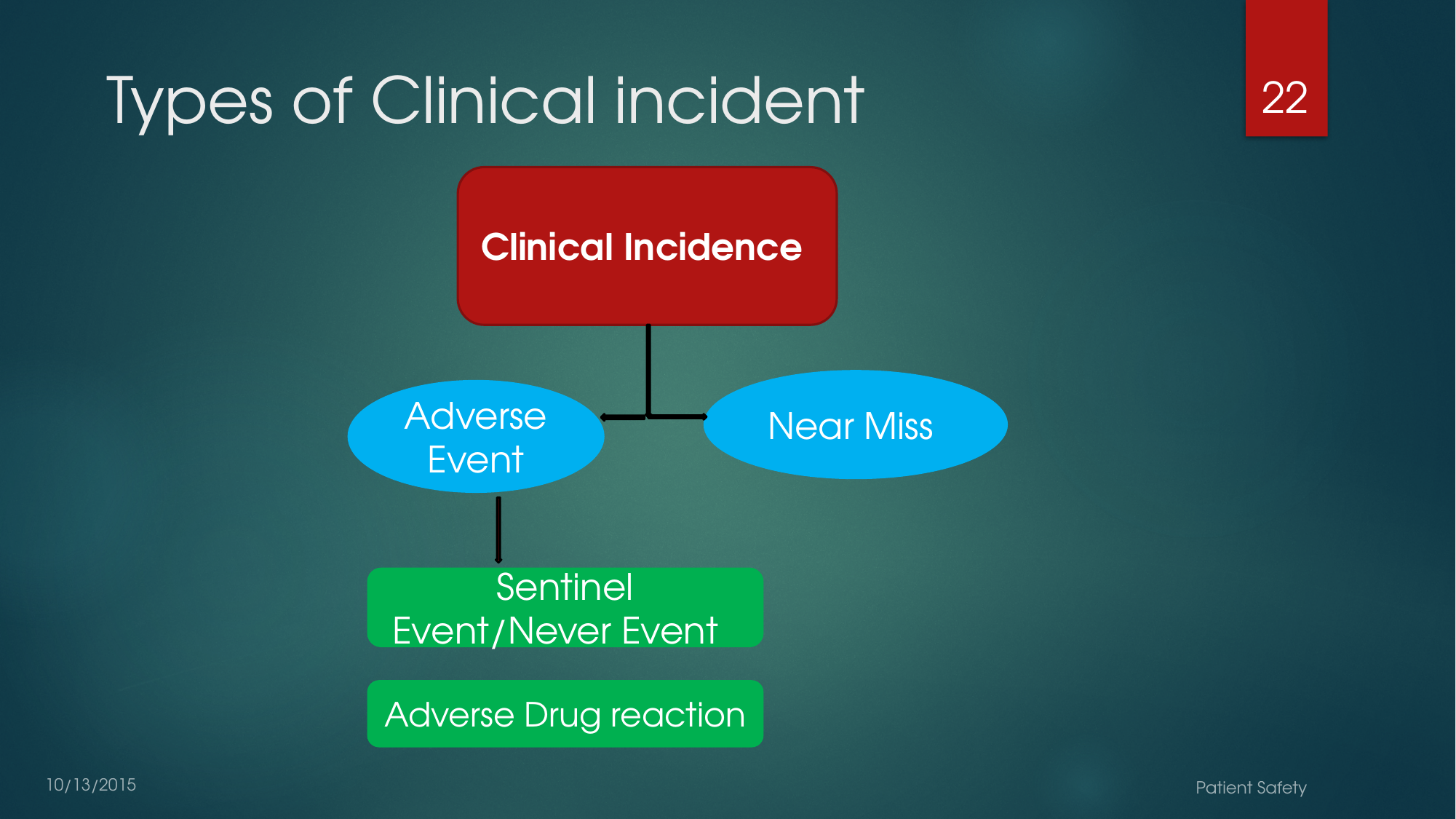

22
# Types of Clinical incident
Clinical Incidence

Near Miss
Adverse Event

Sentinel Event/Never Event
Adverse Drug reaction
10/13/2015
Patient Safety